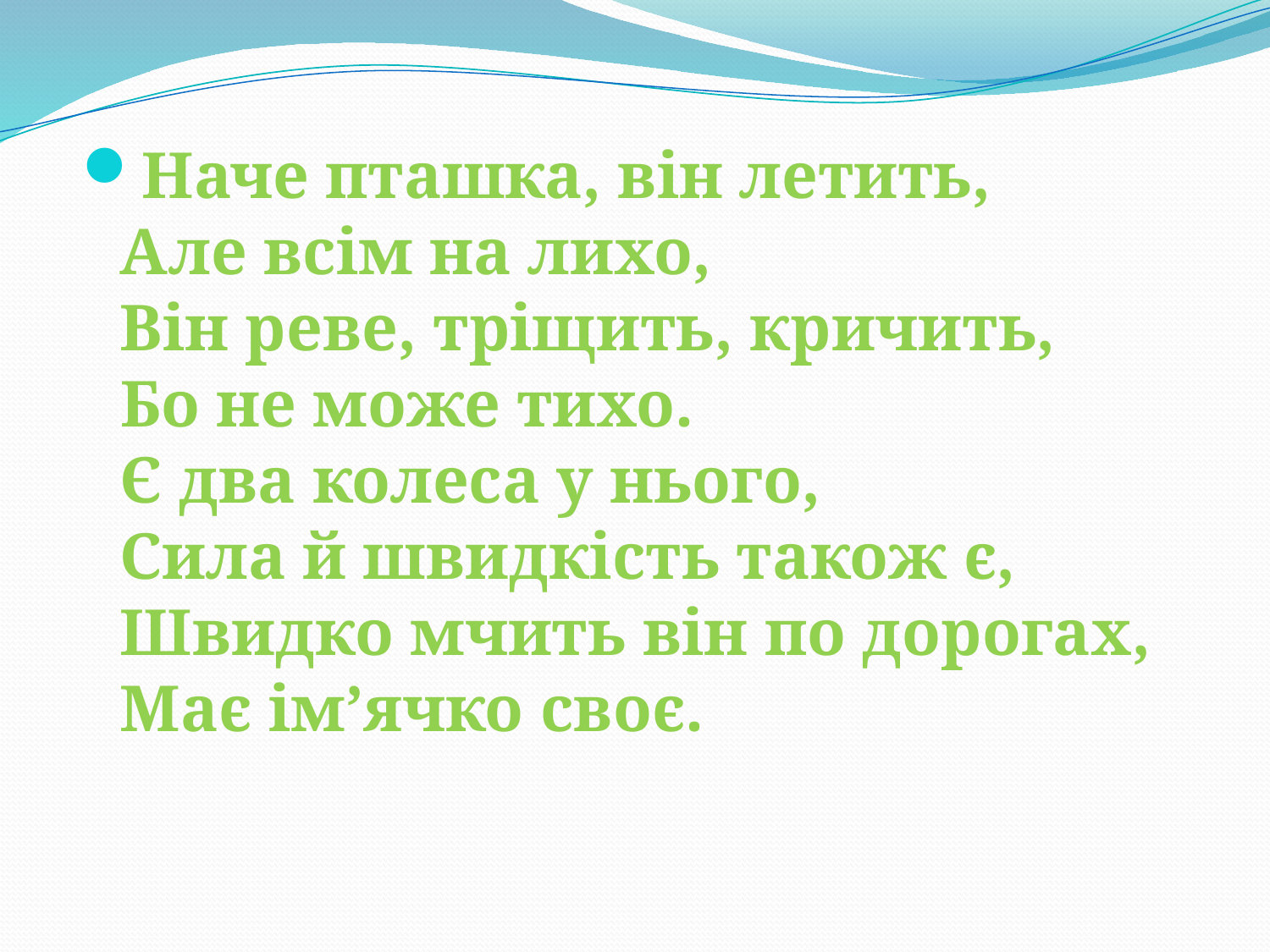

Наче пташка, він летить,
Але всім на лихо,
Він реве, тріщить, кричить,
Бо не може тихо.
Є два колеса у нього,
Сила й швидкість також є,
Швидко мчить він по дорогах,
Має ім’ячко своє.